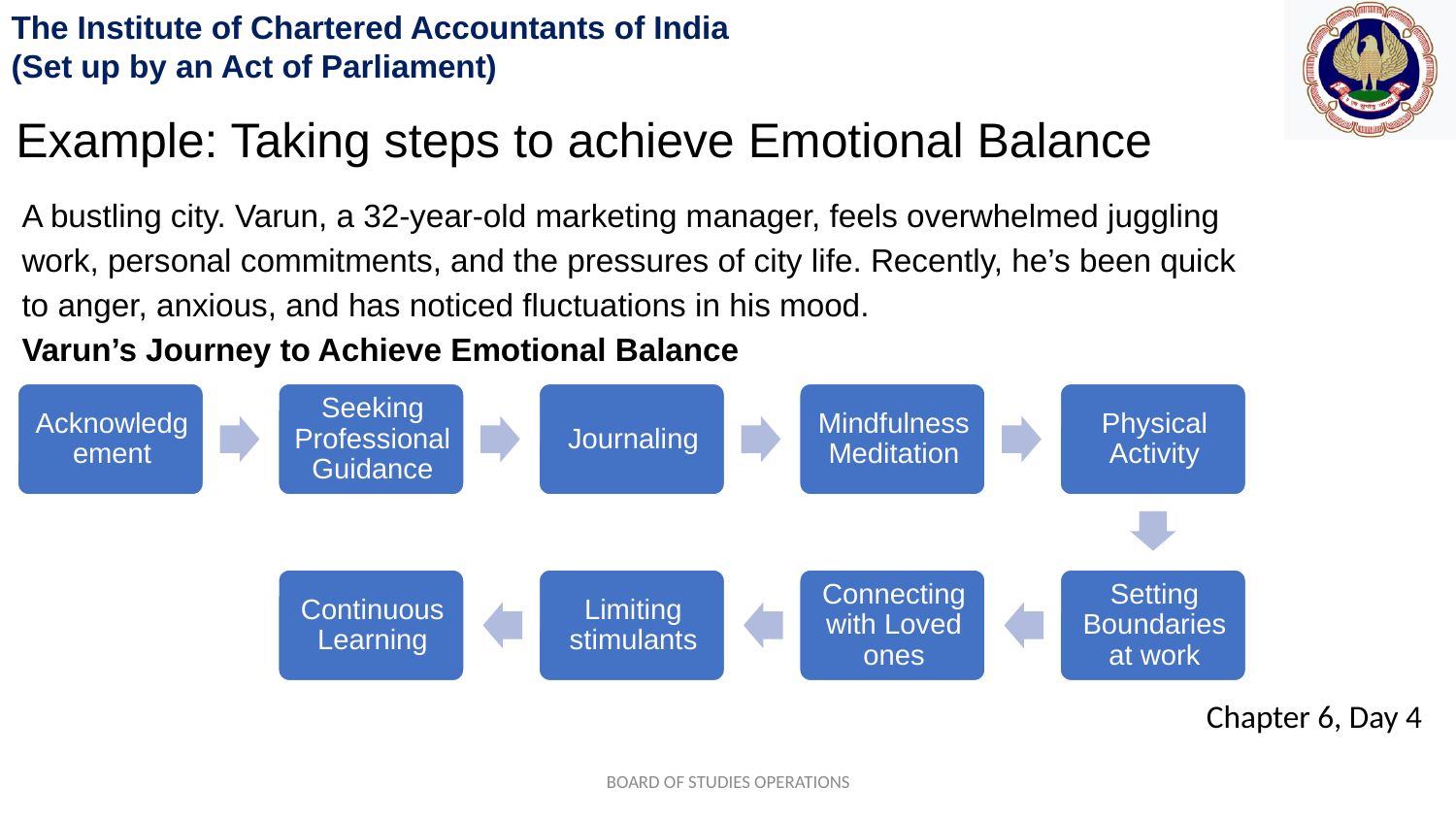

Example: Taking steps to achieve Emotional Balance
A bustling city. Varun, a 32-year-old marketing manager, feels overwhelmed juggling work, personal commitments, and the pressures of city life. Recently, he’s been quick to anger, anxious, and has noticed fluctuations in his mood.
Varun’s Journey to Achieve Emotional Balance
Acknowledgement

Seeking Professional Guidance

Journaling

Mindfulness Meditation

Physical Activity

Setting Boundaries at work

Connecting with Loved ones

Limiting stimulants

Continuous Learning
BOARD OF STUDIES OPERATIONS